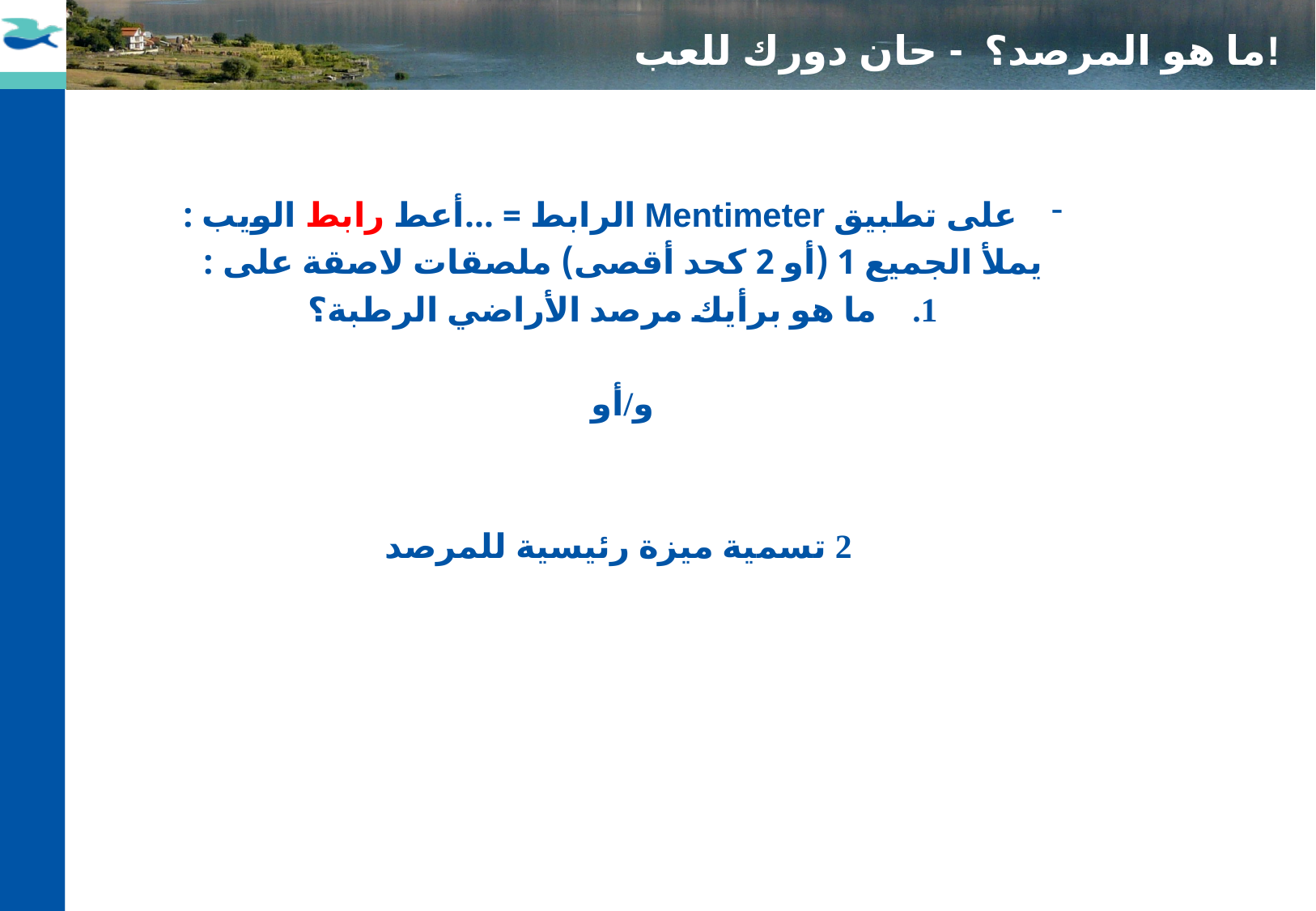

# ما هو المرصد؟  - حان دورك للعب!

على تطبيق Mentimeter الرابط = ...أعط رابط الويب :
يملأ الجميع 1 (أو 2 كحد أقصى) ملصقات لاصقة على :
ما هو برأيك مرصد الأراضي الرطبة؟

و/أو

 2 تسمية ميزة رئيسية للمرصد